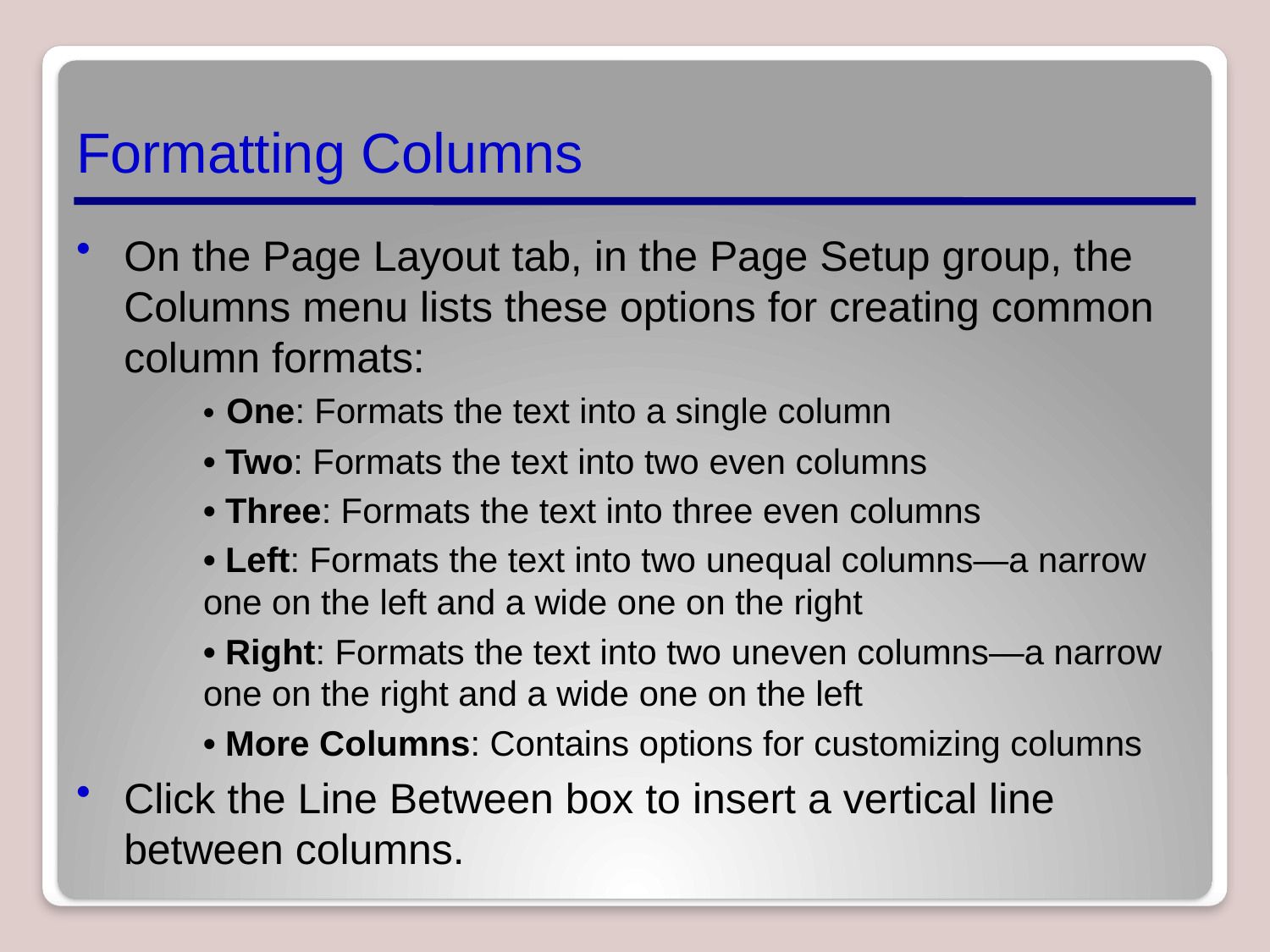

# Formatting Columns
On the Page Layout tab, in the Page Setup group, the Columns menu lists these options for creating common column formats:
	• One: Formats the text into a single column
	• Two: Formats the text into two even columns
	• Three: Formats the text into three even columns
	• Left: Formats the text into two unequal columns—a narrow
	one on the left and a wide one on the right
	• Right: Formats the text into two uneven columns—a narrow
	one on the right and a wide one on the left
	• More Columns: Contains options for customizing columns
Click the Line Between box to insert a vertical line between columns.